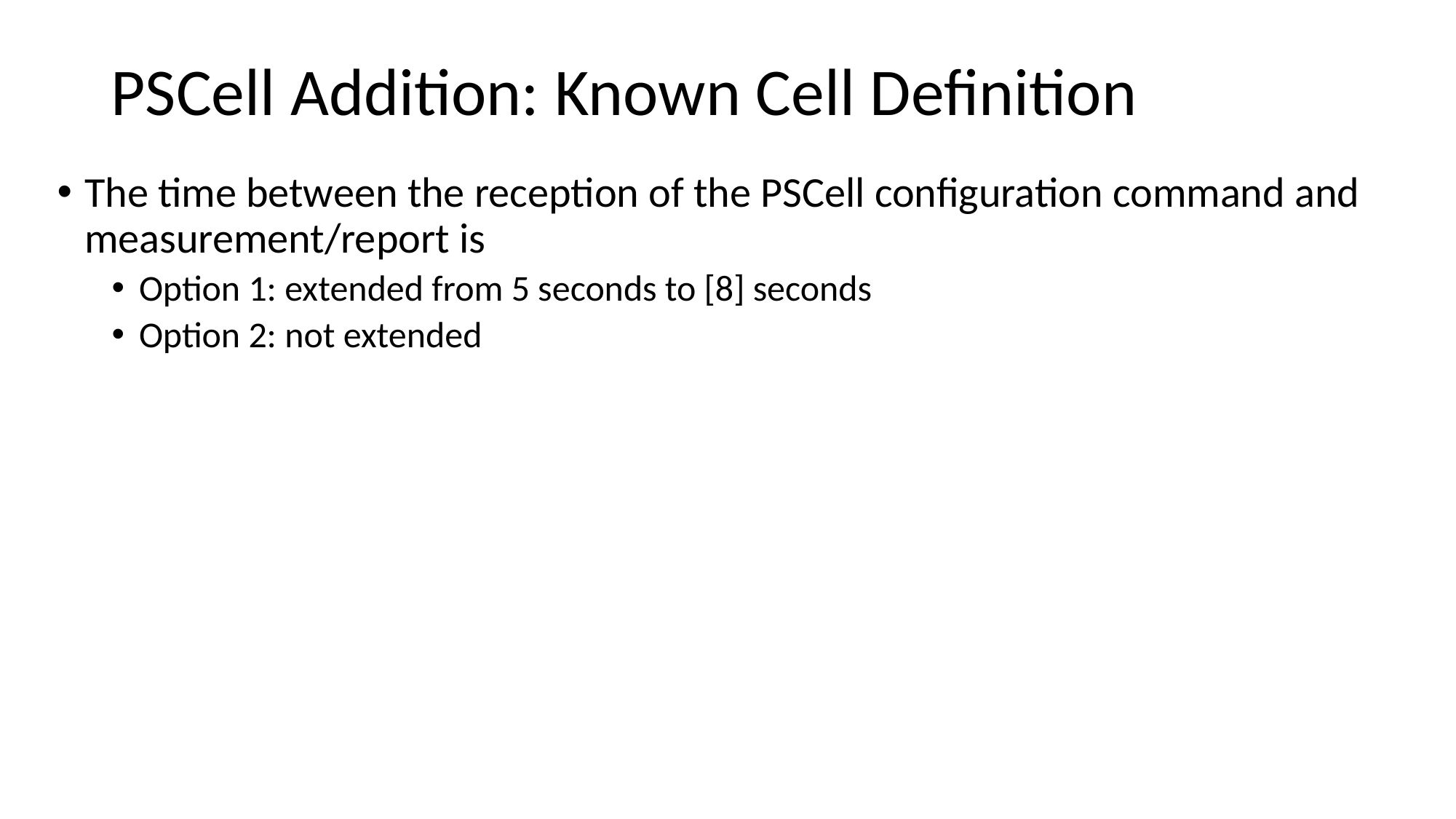

# PSCell Addition: Known Cell Definition
The time between the reception of the PSCell configuration command and measurement/report is
Option 1: extended from 5 seconds to [8] seconds
Option 2: not extended